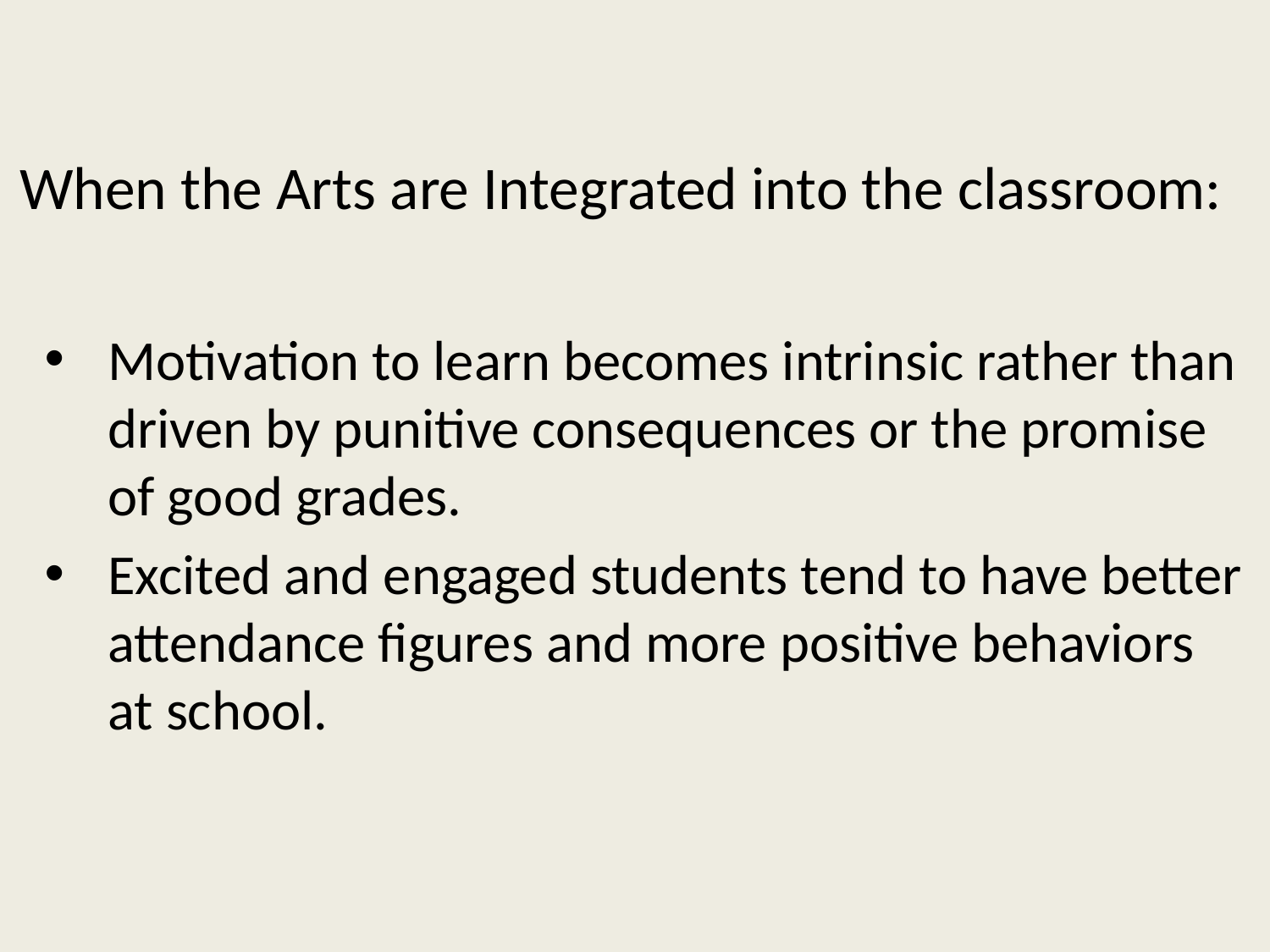

# When the Arts are Integrated into the classroom:
Motivation to learn becomes intrinsic rather than driven by punitive consequences or the promise of good grades.
Excited and engaged students tend to have better attendance figures and more positive behaviors at school.